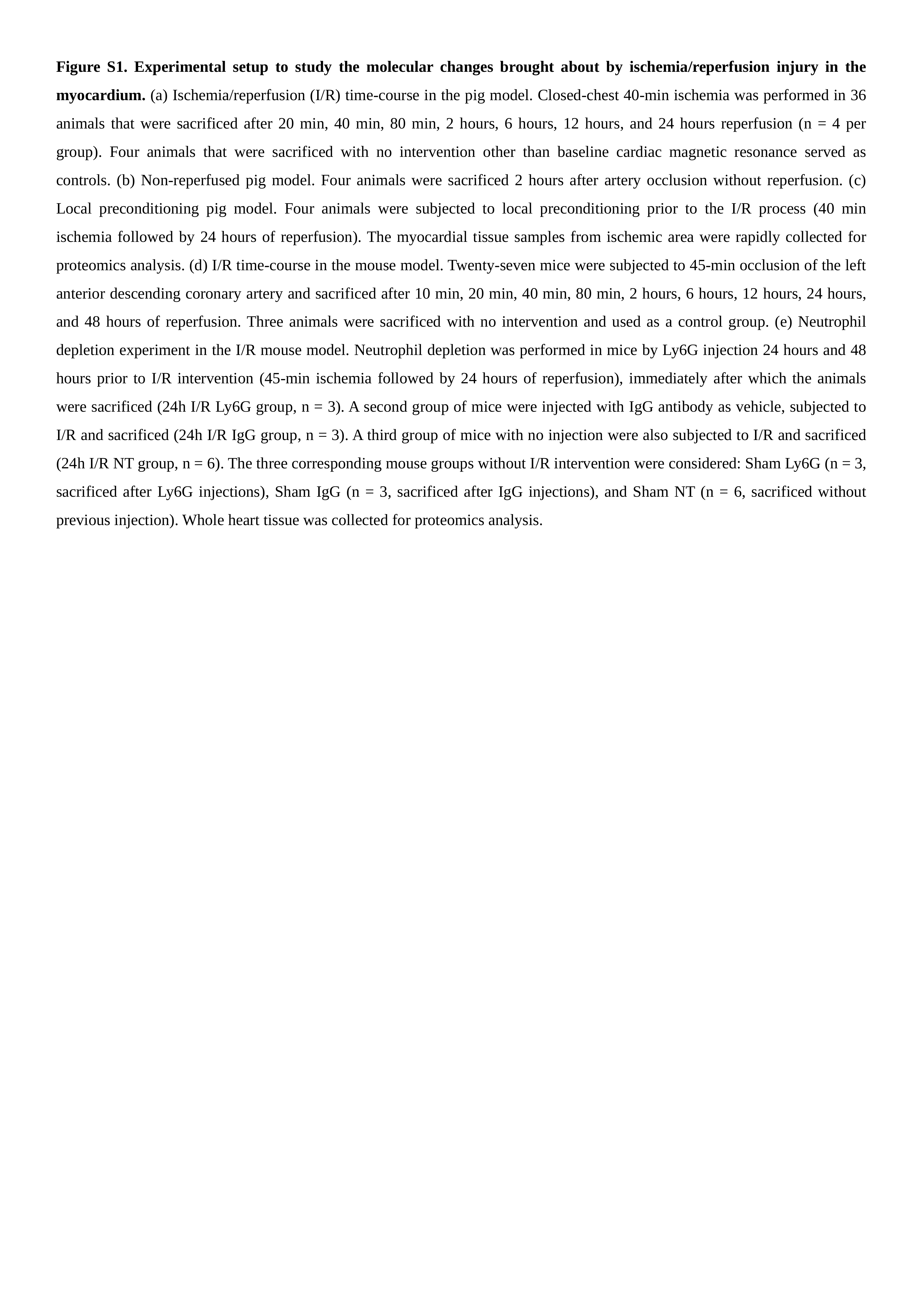

Figure S1. Experimental setup to study the molecular changes brought about by ischemia/reperfusion injury in the myocardium. (a) Ischemia/reperfusion (I/R) time-course in the pig model. Closed-chest 40-min ischemia was performed in 36 animals that were sacrificed after 20 min, 40 min, 80 min, 2 hours, 6 hours, 12 hours, and 24 hours reperfusion (n = 4 per group). Four animals that were sacrificed with no intervention other than baseline cardiac magnetic resonance served as controls. (b) Non-reperfused pig model. Four animals were sacrificed 2 hours after artery occlusion without reperfusion. (c) Local preconditioning pig model. Four animals were subjected to local preconditioning prior to the I/R process (40 min ischemia followed by 24 hours of reperfusion). The myocardial tissue samples from ischemic area were rapidly collected for proteomics analysis. (d) I/R time-course in the mouse model. Twenty-seven mice were subjected to 45-min occlusion of the left anterior descending coronary artery and sacrificed after 10 min, 20 min, 40 min, 80 min, 2 hours, 6 hours, 12 hours, 24 hours, and 48 hours of reperfusion. Three animals were sacrificed with no intervention and used as a control group. (e) Neutrophil depletion experiment in the I/R mouse model. Neutrophil depletion was performed in mice by Ly6G injection 24 hours and 48 hours prior to I/R intervention (45-min ischemia followed by 24 hours of reperfusion), immediately after which the animals were sacrificed (24h I/R Ly6G group, n = 3). A second group of mice were injected with IgG antibody as vehicle, subjected to I/R and sacrificed (24h I/R IgG group, n = 3). A third group of mice with no injection were also subjected to I/R and sacrificed (24h I/R NT group, n = 6). The three corresponding mouse groups without I/R intervention were considered: Sham Ly6G (n = 3, sacrificed after Ly6G injections), Sham IgG (n = 3, sacrificed after IgG injections), and Sham NT (n = 6, sacrificed without previous injection). Whole heart tissue was collected for proteomics analysis.